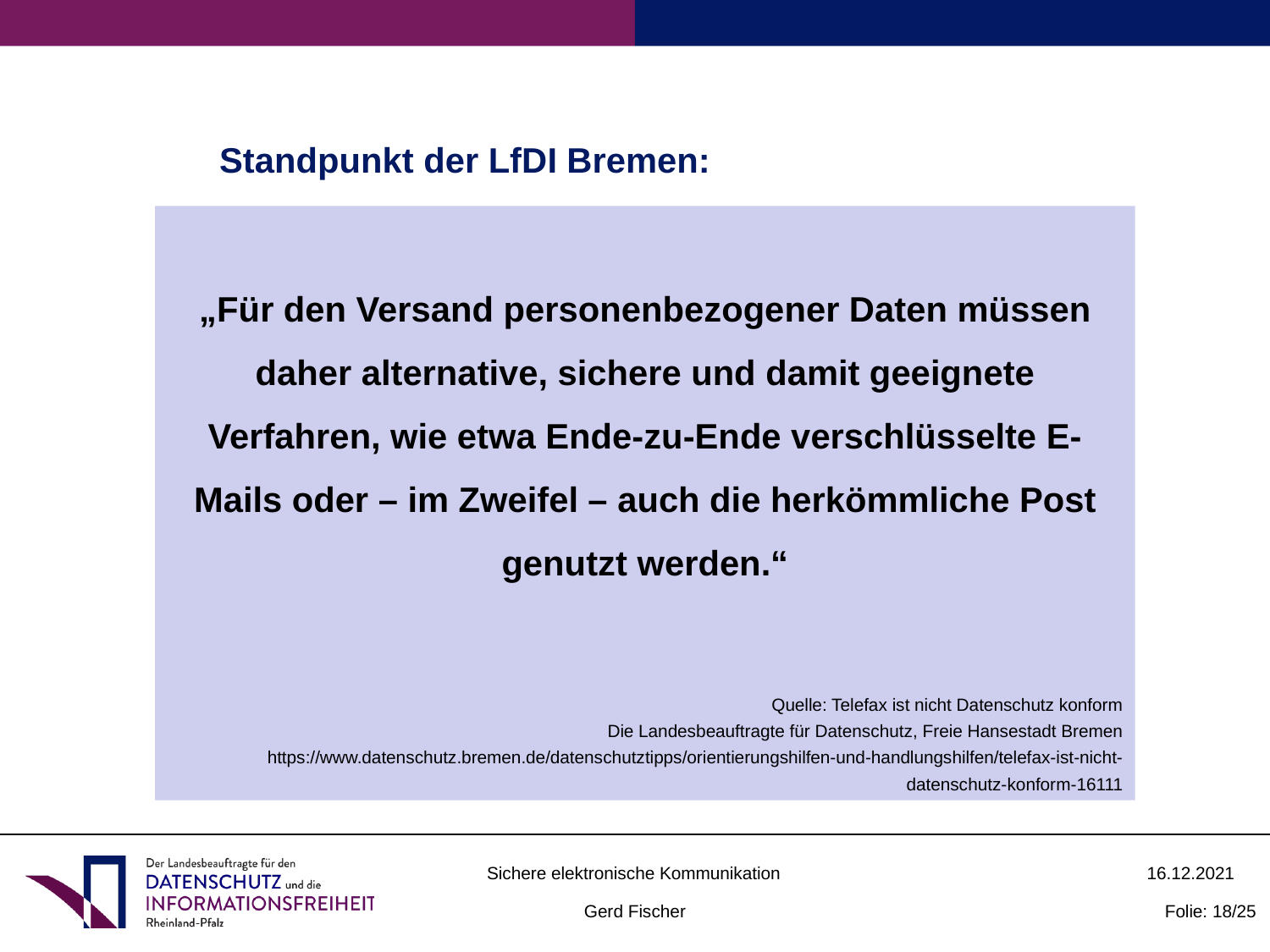

Standpunkt der LfDI Bremen:

„Für den Versand personenbezogener Daten müssen daher alternative, sichere und damit geeignete Verfahren, wie etwa Ende-zu-Ende verschlüsselte E-Mails oder – im Zweifel – auch die herkömmliche Post genutzt werden.“

Quelle: Telefax ist nicht Datenschutz konform
Die Landesbeauftragte für Datenschutz, Freie Hansestadt Bremen
https://www.datenschutz.bremen.de/datenschutztipps/orientierungshilfen-und-handlungshilfen/telefax-ist-nicht-datenschutz-konform-16111